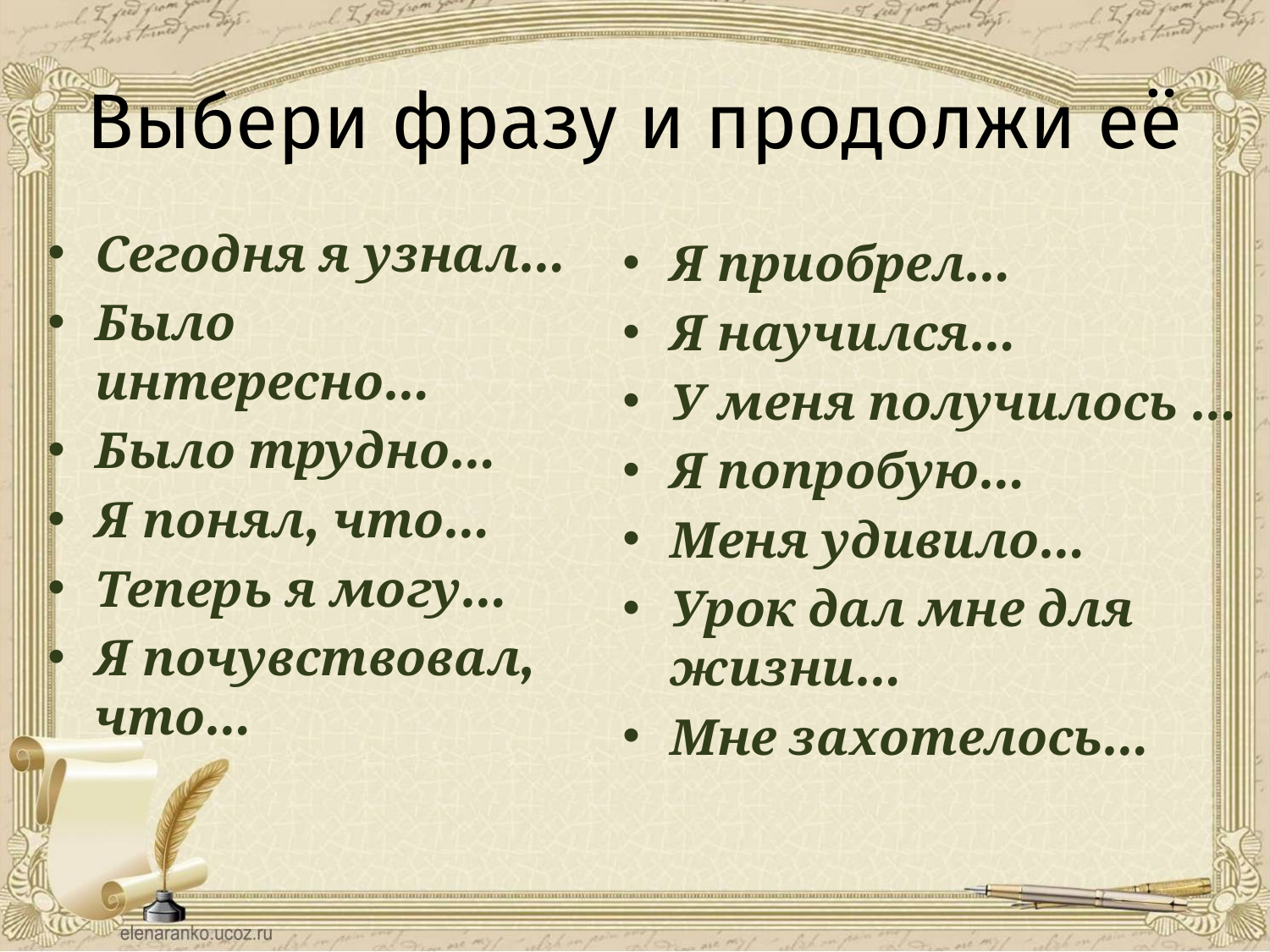

# Выбери фразу и продолжи её
Сегодня я узнал…
Было интересно…
Было трудно…
Я понял, что…
Теперь я могу…
Я почувствовал, что…

Я приобрел…
Я научился…
У меня получилось …
Я попробую…
Меня удивило…
Урок дал мне для жизни…
Мне захотелось…